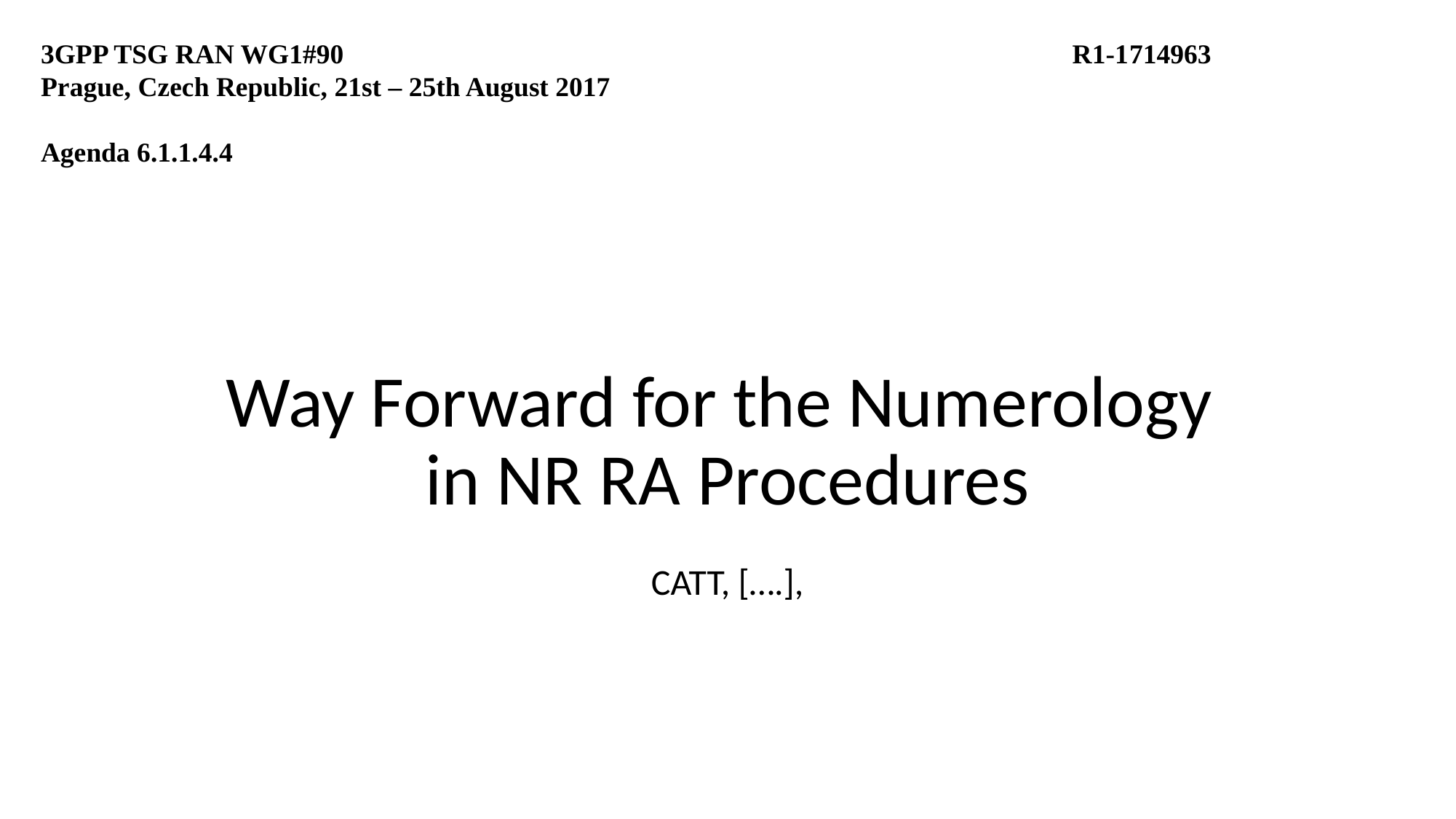

3GPP TSG RAN WG1#90	                                                                                                      R1-1714963
Prague, Czech Republic, 21st – 25th August 2017

Agenda 6.1.1.4.4

# Way Forward for the Numerology in NR RA Procedures
CATT, [….],